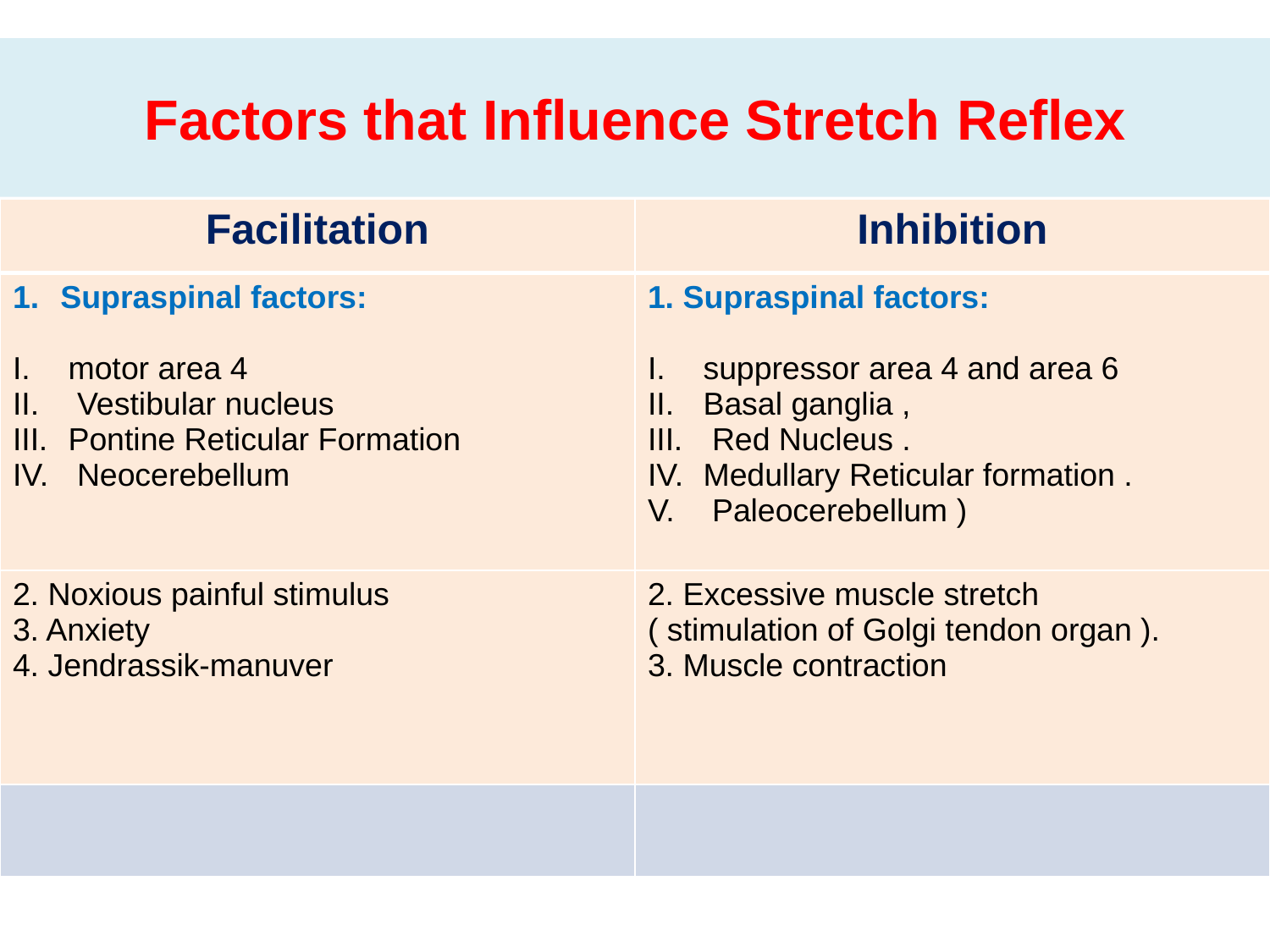

# Factors that Influence Stretch Reflex
| Facilitation | Inhibition |
| --- | --- |
| Supraspinal factors: motor area 4 Vestibular nucleus Pontine Reticular Formation Neocerebellum | 1. Supraspinal factors: suppressor area 4 and area 6 Basal ganglia , Red Nucleus . Medullary Reticular formation . Paleocerebellum ) |
| 2. Noxious painful stimulus 3. Anxiety 4. Jendrassik-manuver | 2. Excessive muscle stretch ( stimulation of Golgi tendon organ ). 3. Muscle contraction |
|  |  |